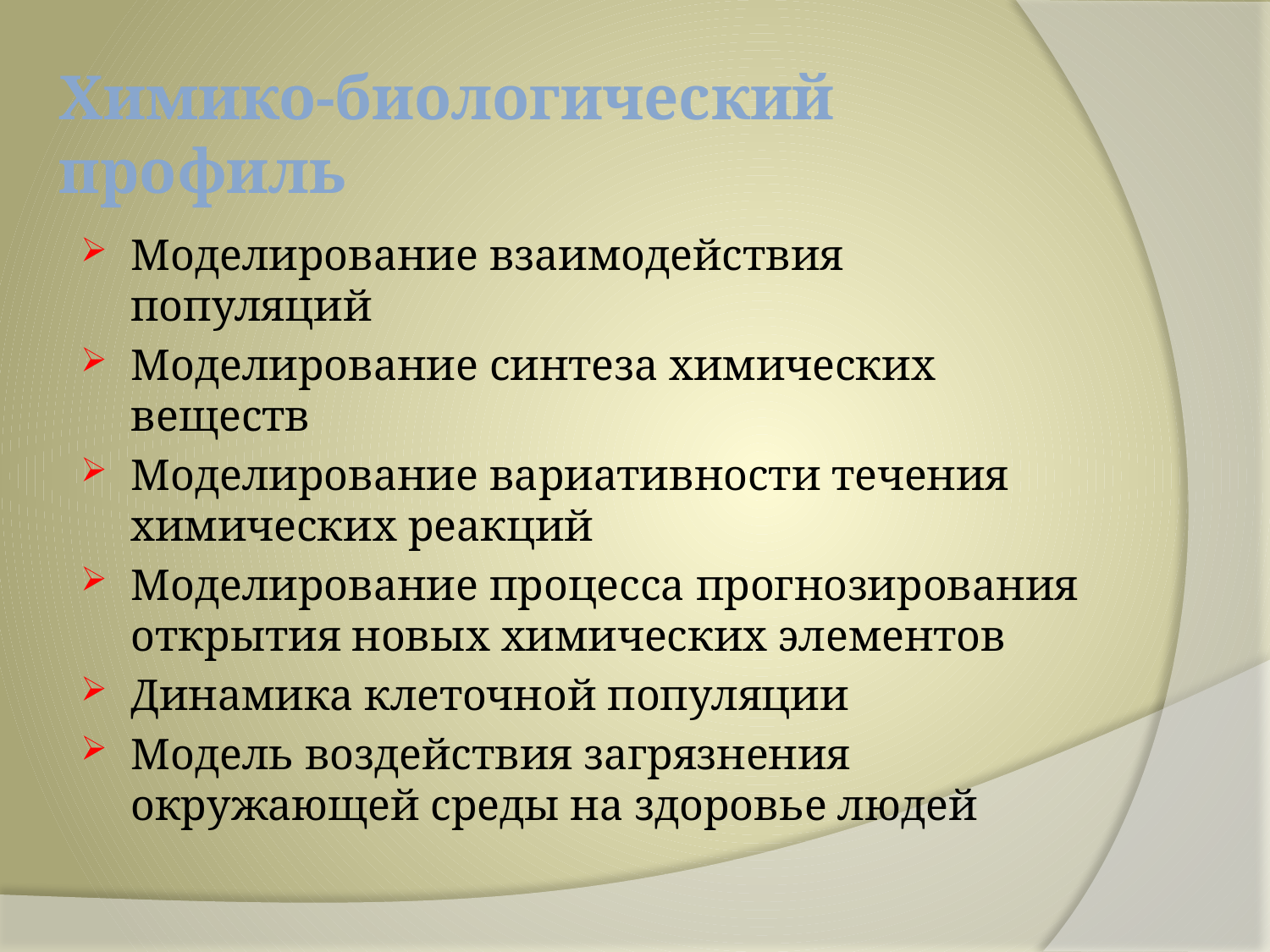

# Химико-биологический профиль
Моделирование взаимодействия популяций
Моделирование синтеза химических веществ
Моделирование вариативности течения химических реакций
Моделирование процесса прогнозирования открытия новых химических элементов
Динамика клеточной популяции
Модель воздействия загрязнения окружающей среды на здоровье людей